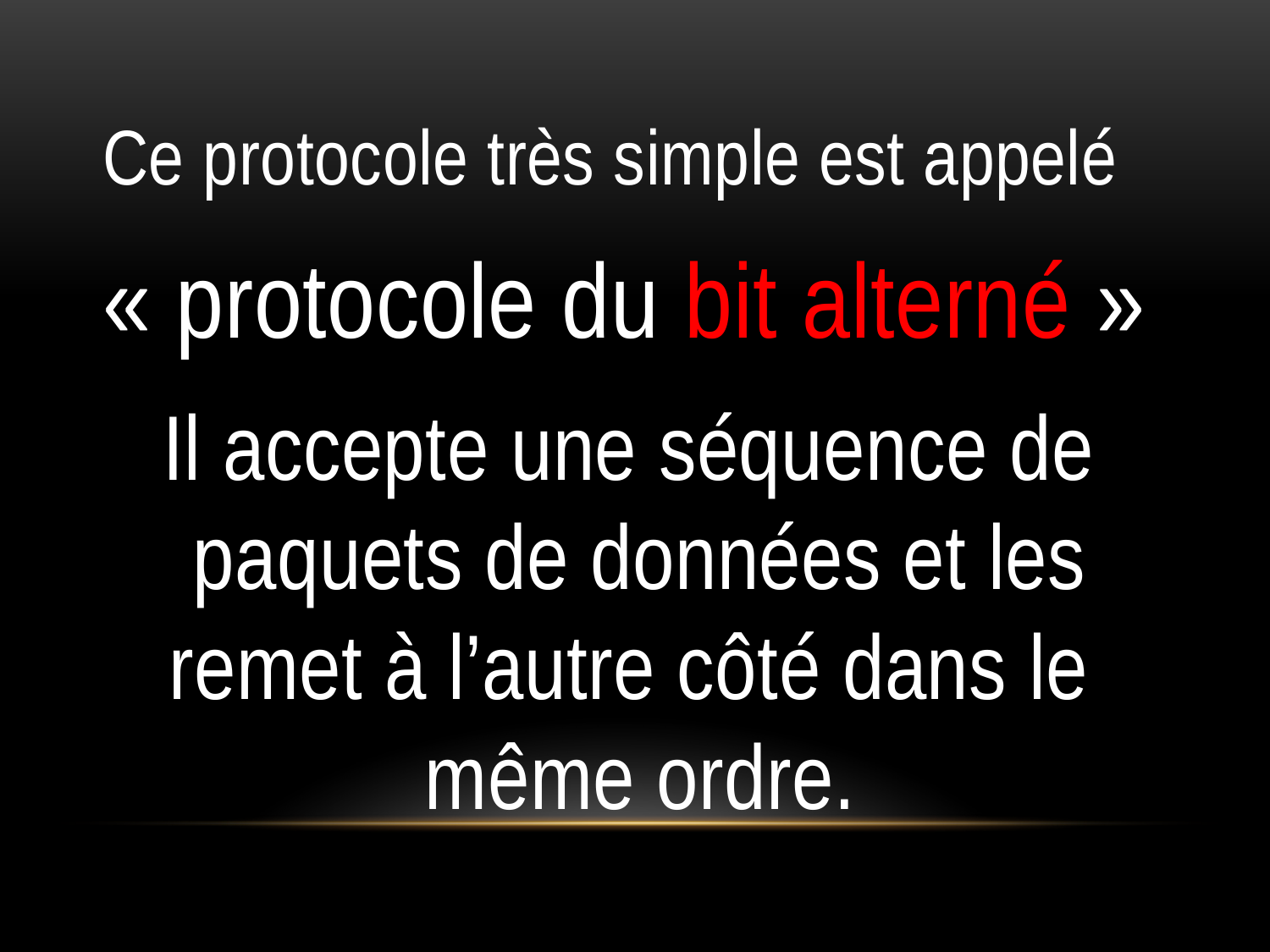

Ce protocole très simple est appelé
« protocole du bit alterné »
Il accepte une séquence de  paquets de données et les remet à l’autre côté dans le  même ordre.